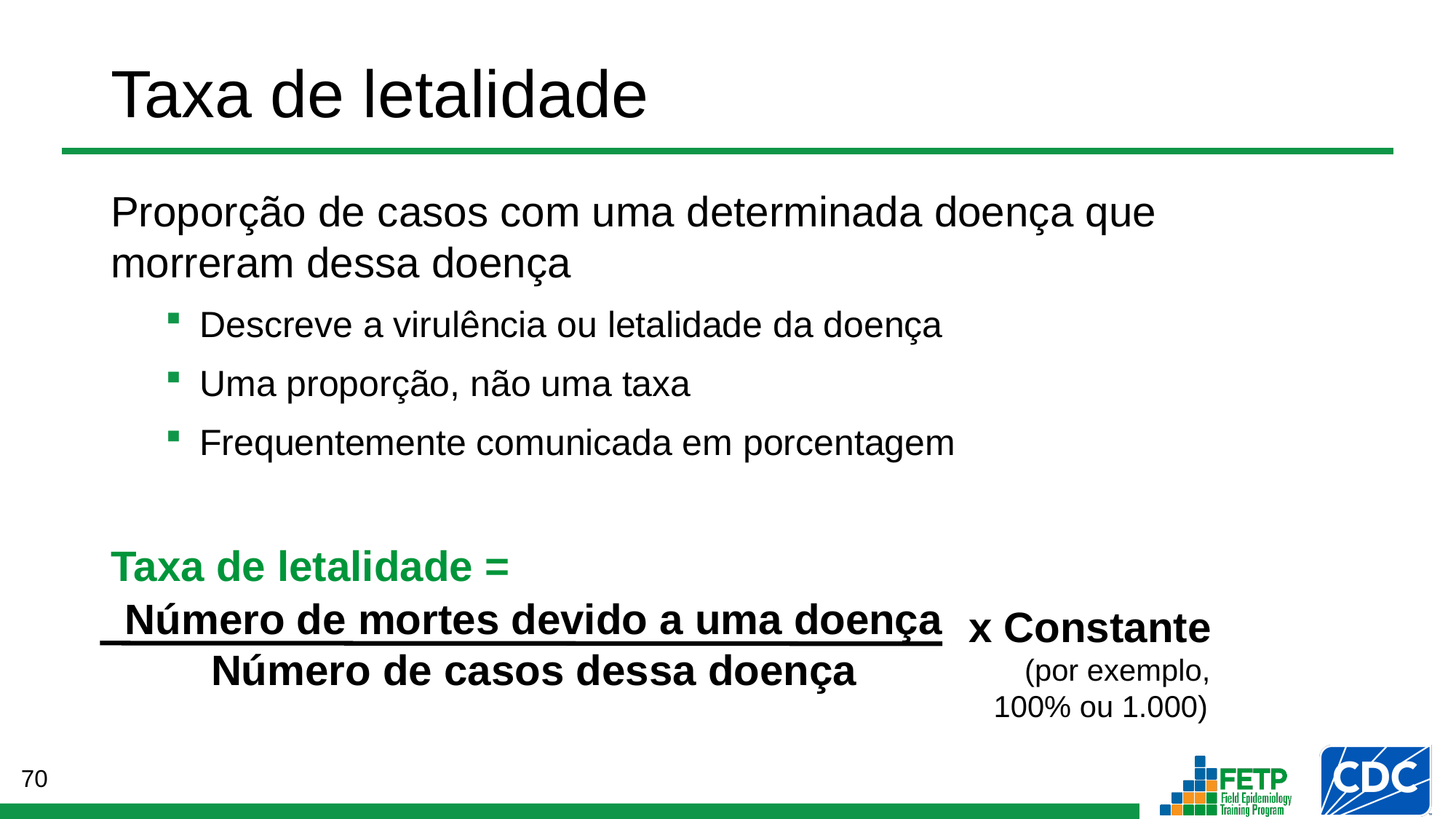

# Taxa de letalidade
Proporção de casos com uma determinada doença que morreram dessa doença
Descreve a virulência ou letalidade da doença
Uma proporção, não uma taxa
Frequentemente comunicada em porcentagem

Taxa de letalidade =

Número de mortes devido a uma doença
Número de casos dessa doença
x Constante
    (por exemplo, 100% ou 1.000)